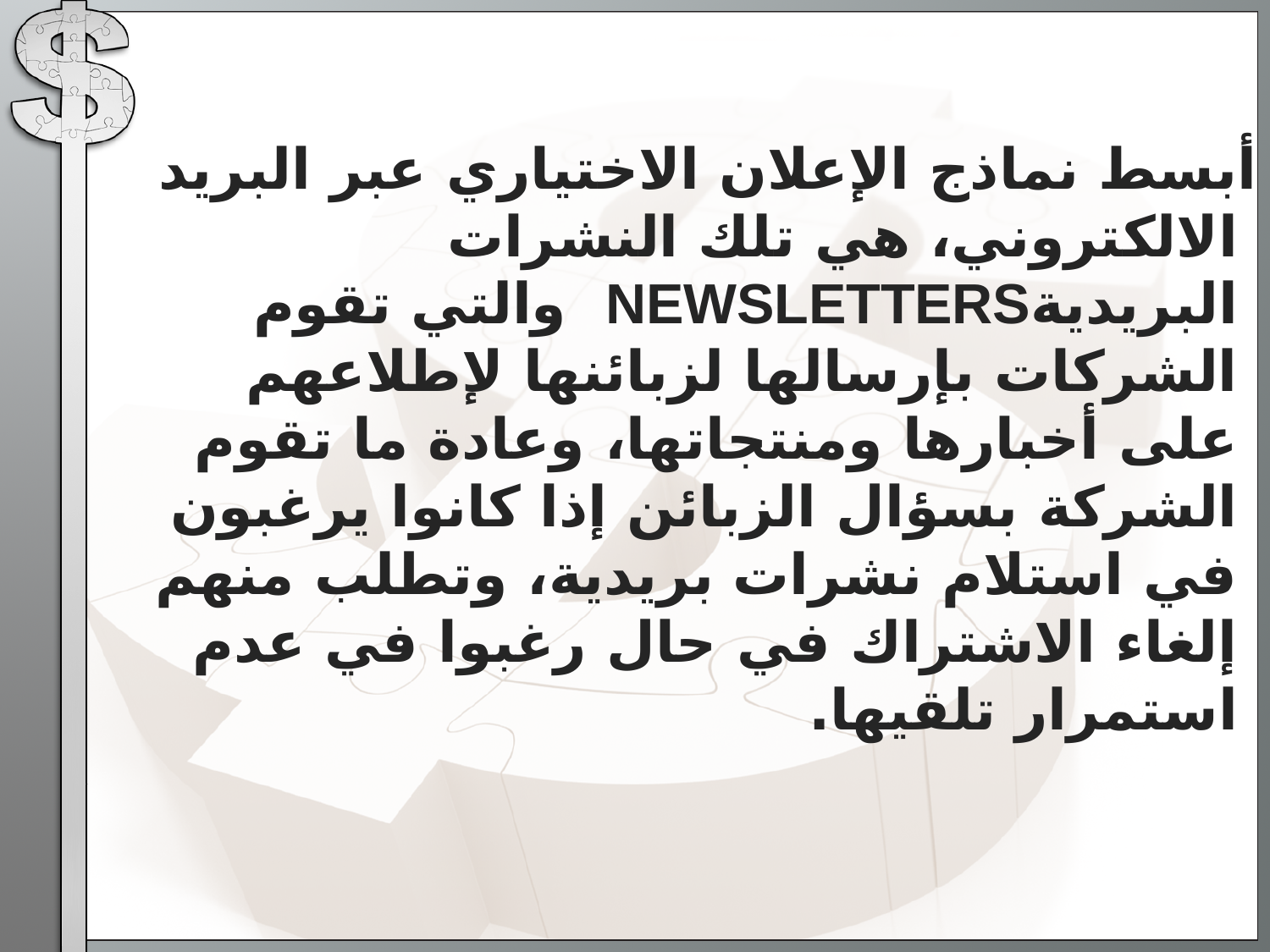

أبسط نماذج الإعلان الاختياري عبر البريد الالكتروني، هي تلك النشرات البريديةNEWSLETTERS  والتي تقوم الشركات بإرسالها لزبائنها لإطلاعهم على أخبارها ومنتجاتها، وعادة ما تقوم الشركة بسؤال الزبائن إذا كانوا يرغبون في استلام نشرات بريدية، وتطلب منهم إلغاء الاشتراك في حال رغبوا في عدم استمرار تلقيها.